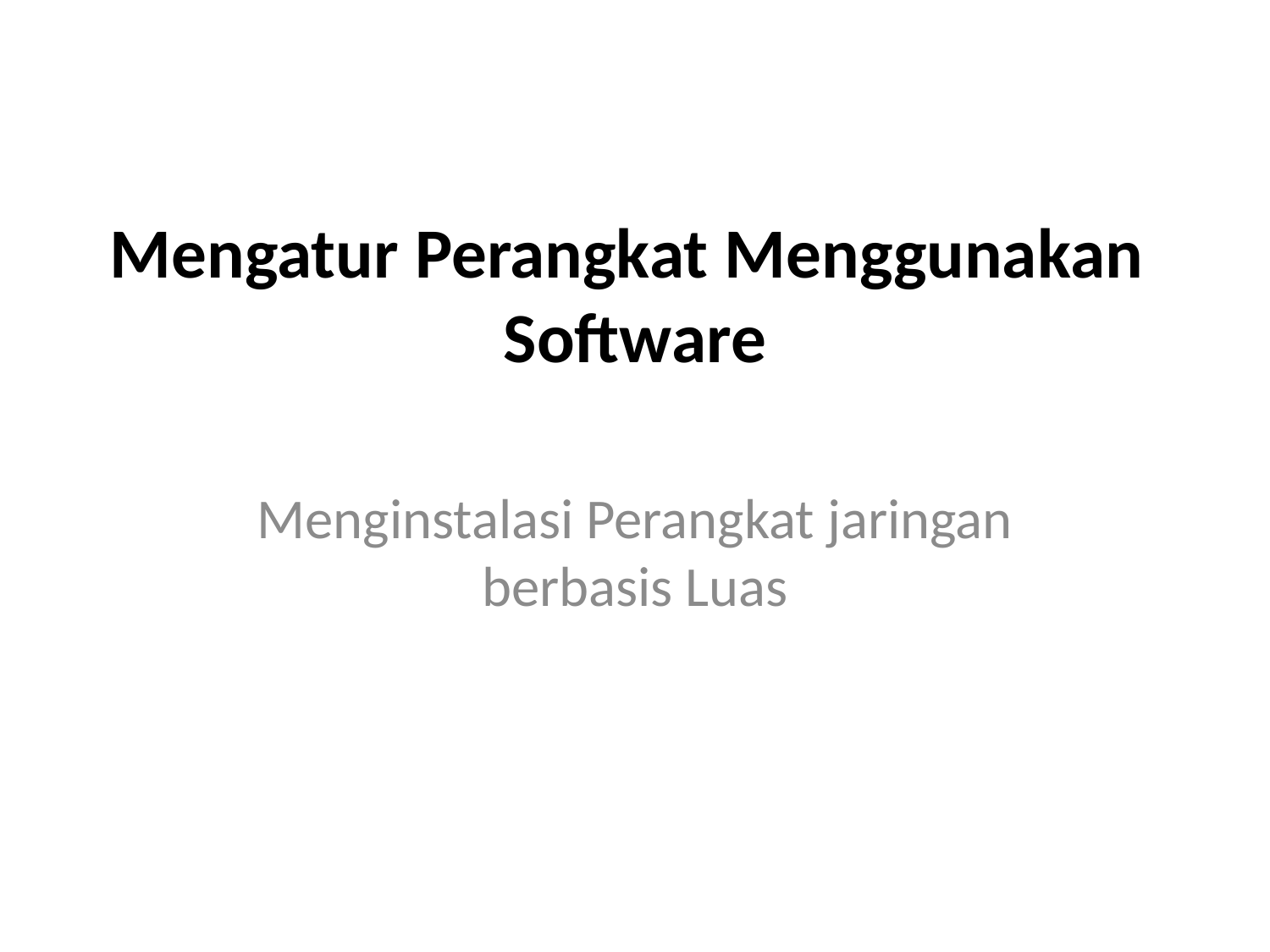

# Mengatur Perangkat Menggunakan Software
Menginstalasi Perangkat jaringan berbasis Luas